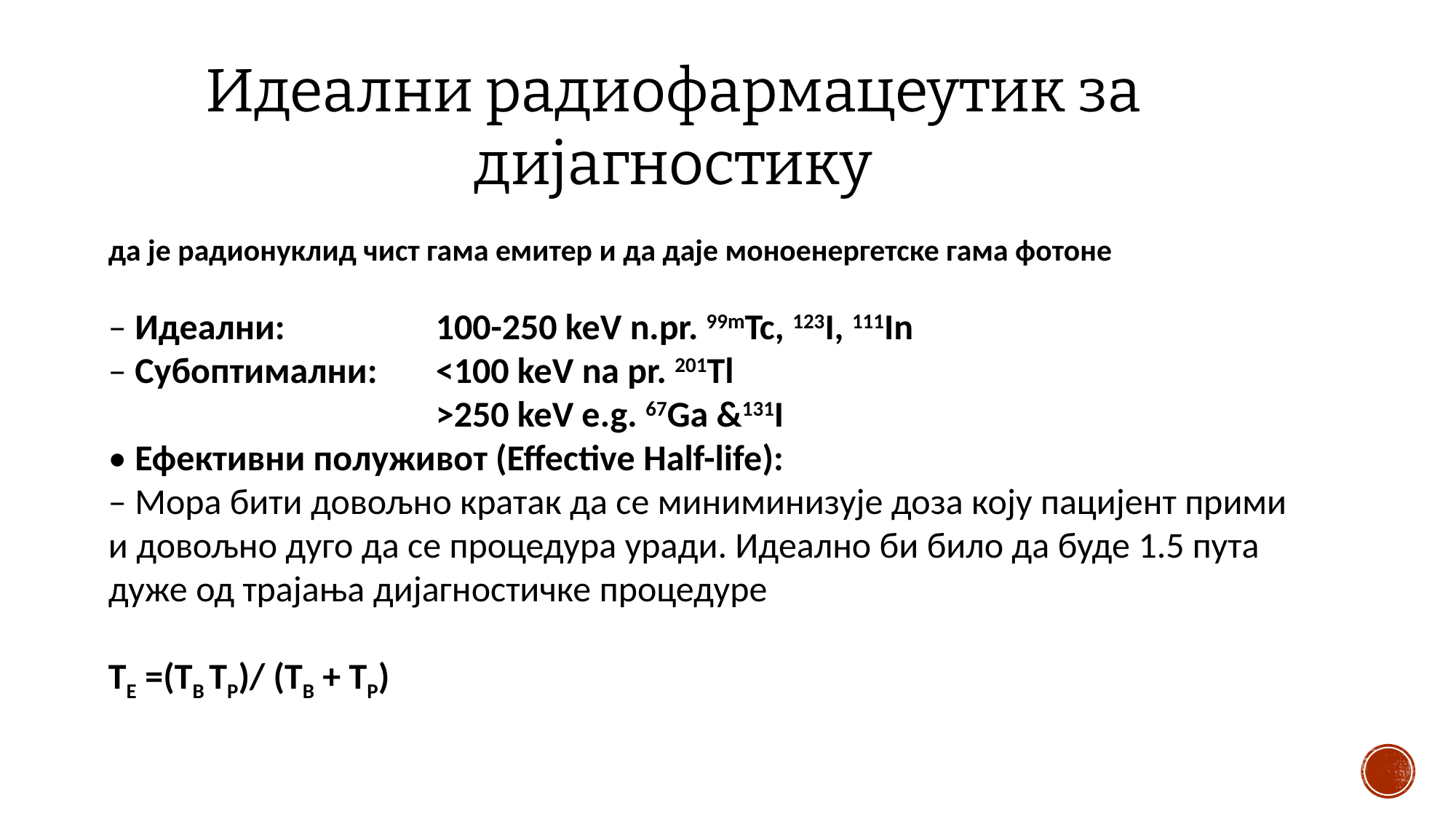

Идеални радиофармацеутик за дијагностику
да је радионуклид чист гама емитер и да даје моноенергетске гама фотоне

– Идеални: 		100-250 keV n.pr. 99mTc, 123I, 111In
– Субоптимални:	<100 keV na pr. 201Tl
			>250 keV e.g. 67Ga &131I
• Ефективни полуживот (Effective Half-life):
– Мора бити довољно кратак да се миниминизује доза коју пацијент прими и довољно дуго да се процедура уради. Идеално би било да буде 1.5 пута дуже од трајања дијагностичке процедуре

TE =(TB TP)/ (TB + TP)